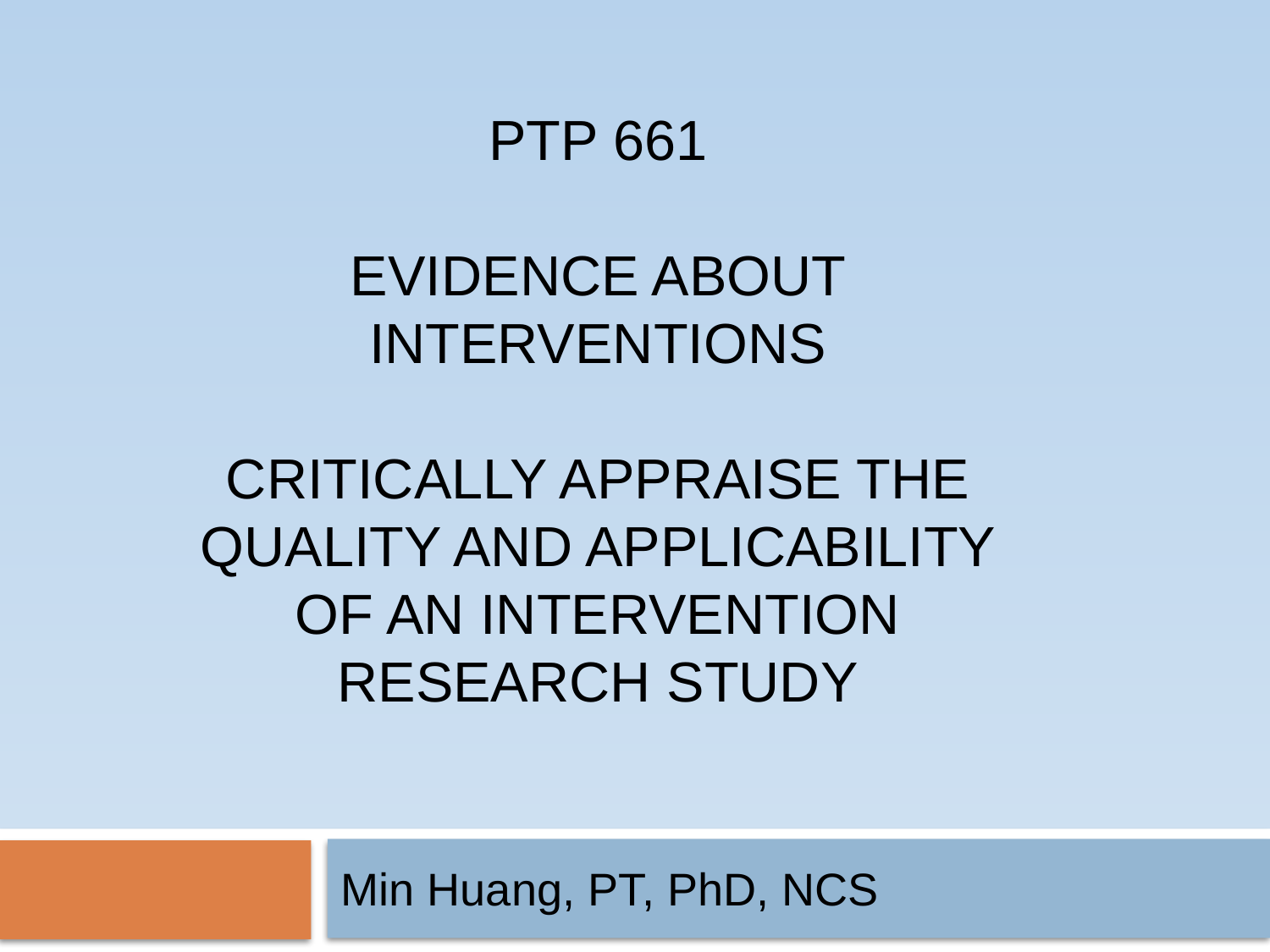

# PTP 661 Evidence about interventions critically appraise the quality and applicability of an Intervention research study
Min Huang, PT, PhD, NCS